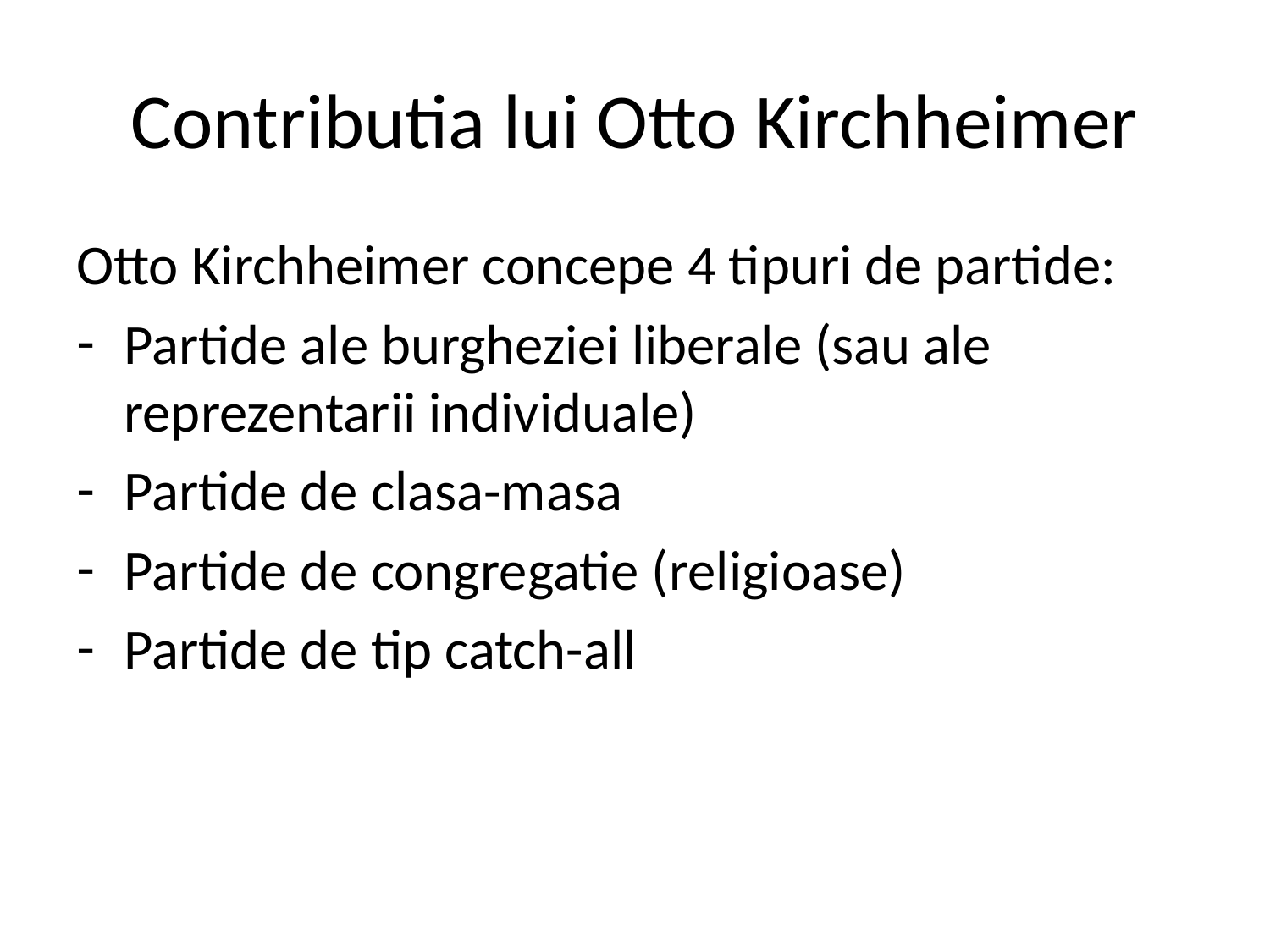

# Contributia lui Otto Kirchheimer
Otto Kirchheimer concepe 4 tipuri de partide:
Partide ale burgheziei liberale (sau ale reprezentarii individuale)
Partide de clasa-masa
Partide de congregatie (religioase)
Partide de tip catch-all